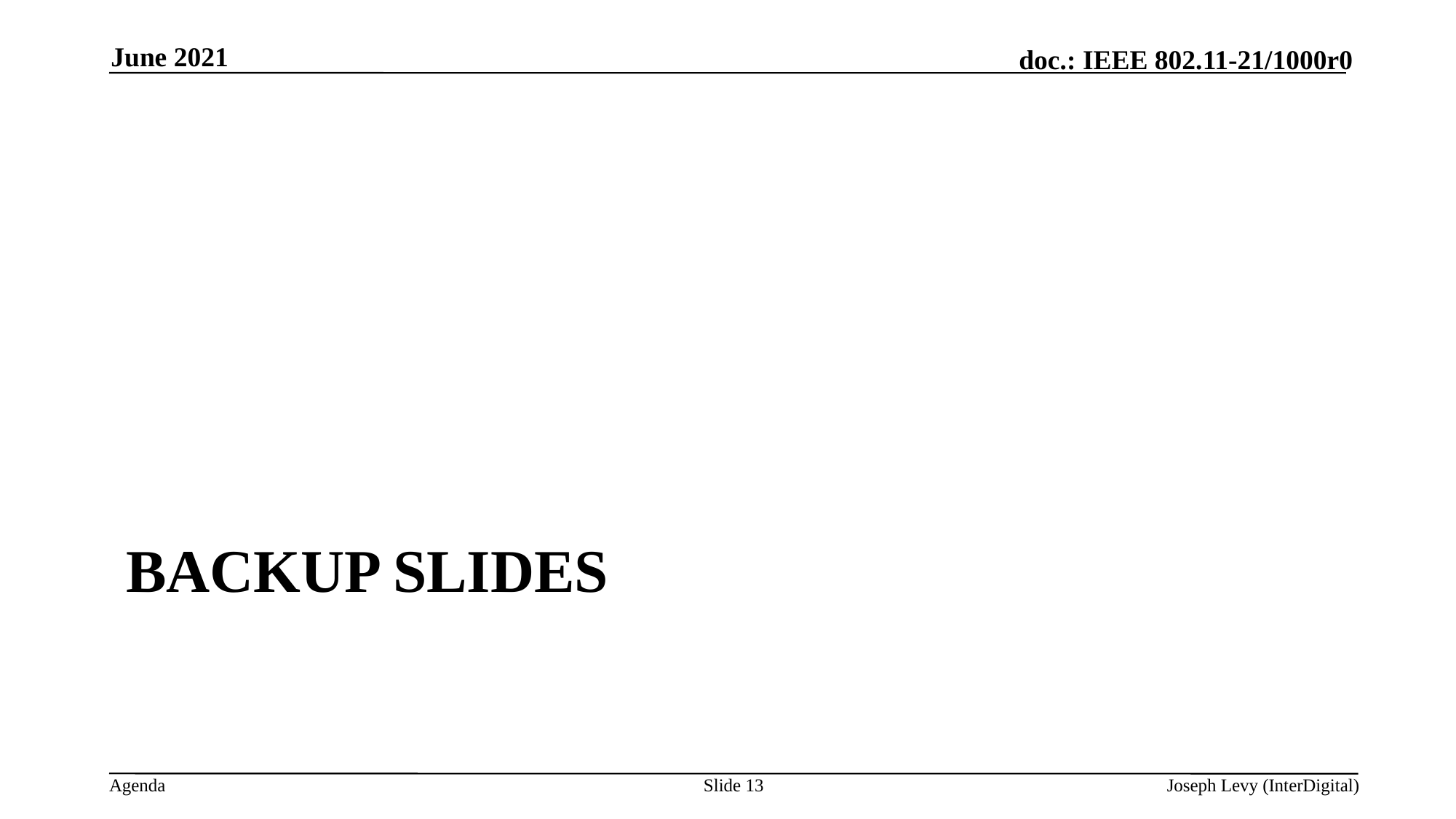

June 2021

# Backup slides
Slide 13
Joseph Levy (InterDigital)